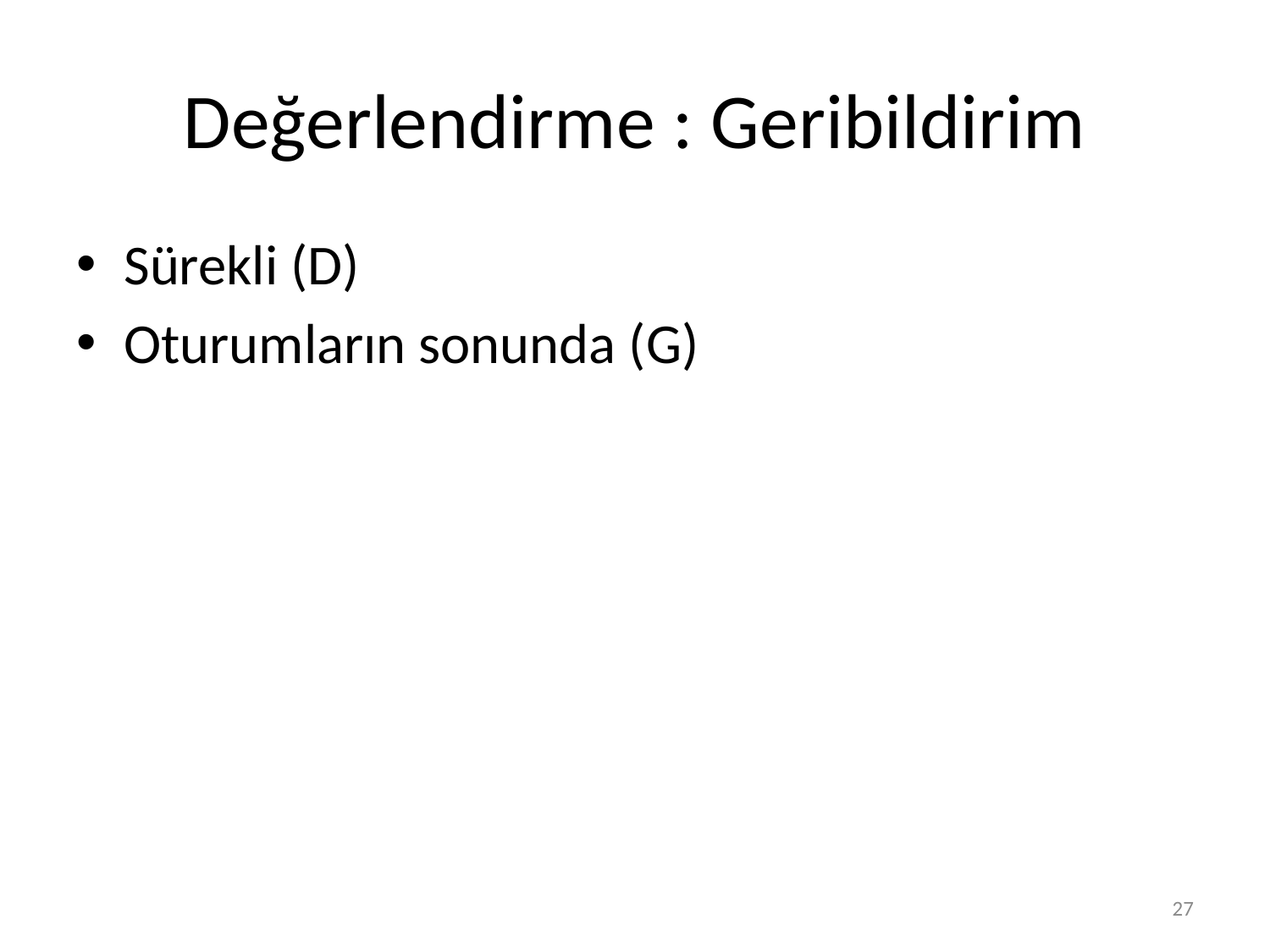

# Değerlendirme : Geribildirim
Sürekli (D)
Oturumların sonunda (G)
27